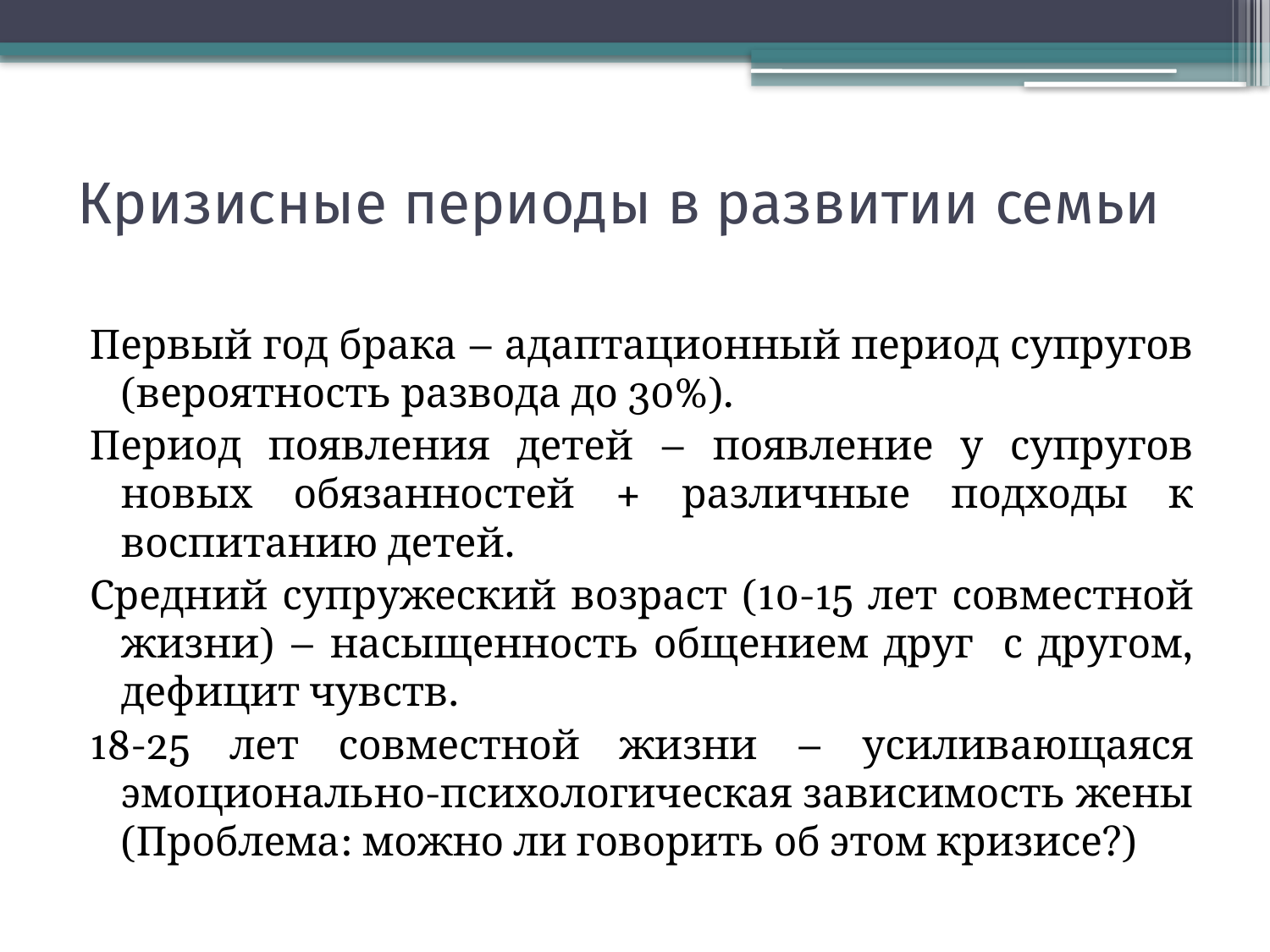

# Кризисные периоды в развитии семьи
Первый год брака – адаптационный период супругов (вероятность развода до 30%).
Период появления детей – появление у супругов новых обязанностей + различные подходы к воспитанию детей.
Средний супружеский возраст (10-15 лет совместной жизни) – насыщенность общением друг  с другом, дефицит чувств.
18-25 лет совместной жизни – усиливающаяся эмоционально-психологическая зависимость жены (Проблема: можно ли говорить об этом кризисе?)